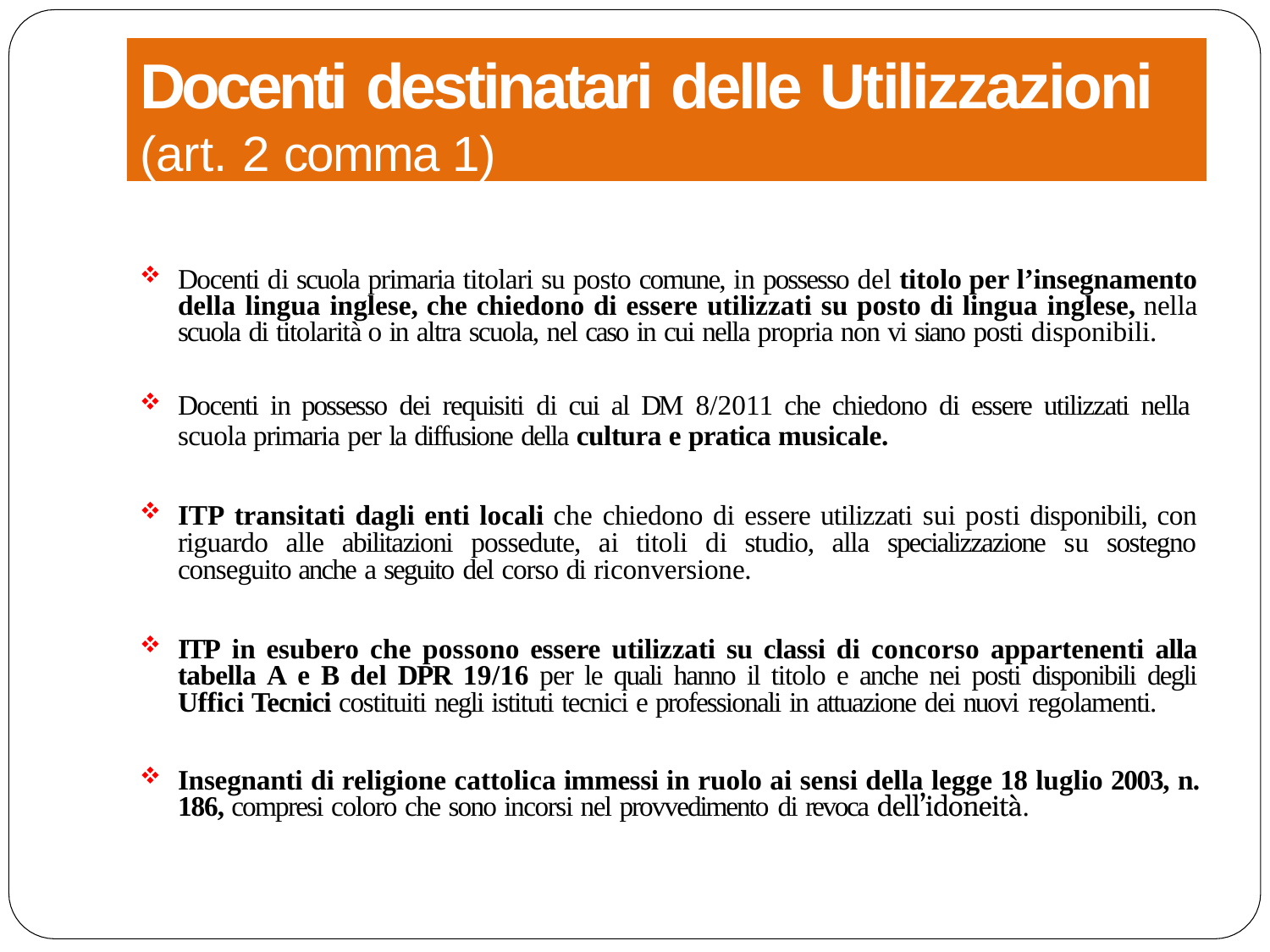

Docenti destinatari delle Utilizzazioni
(art. 2 comma 1)
Docenti di scuola primaria titolari su posto comune, in possesso del titolo per l’insegnamento della lingua inglese, che chiedono di essere utilizzati su posto di lingua inglese, nella scuola di titolarità o in altra scuola, nel caso in cui nella propria non vi siano posti disponibili.

Docenti in possesso dei requisiti di cui al DM 8/2011 che chiedono di essere utilizzati nella scuola primaria per la diffusione della cultura e pratica musicale.

ITP transitati dagli enti locali che chiedono di essere utilizzati sui posti disponibili, con riguardo alle abilitazioni possedute, ai titoli di studio, alla specializzazione su sostegno conseguito anche a seguito del corso di riconversione.

ITP in esubero che possono essere utilizzati su classi di concorso appartenenti alla tabella A e B del DPR 19/16 per le quali hanno il titolo e anche nei posti disponibili degli Uffici Tecnici costituiti negli istituti tecnici e professionali in attuazione dei nuovi regolamenti.

Insegnanti di religione cattolica immessi in ruolo ai sensi della legge 18 luglio 2003, n. 186, compresi coloro che sono incorsi nel provvedimento di revoca dell’idoneità.